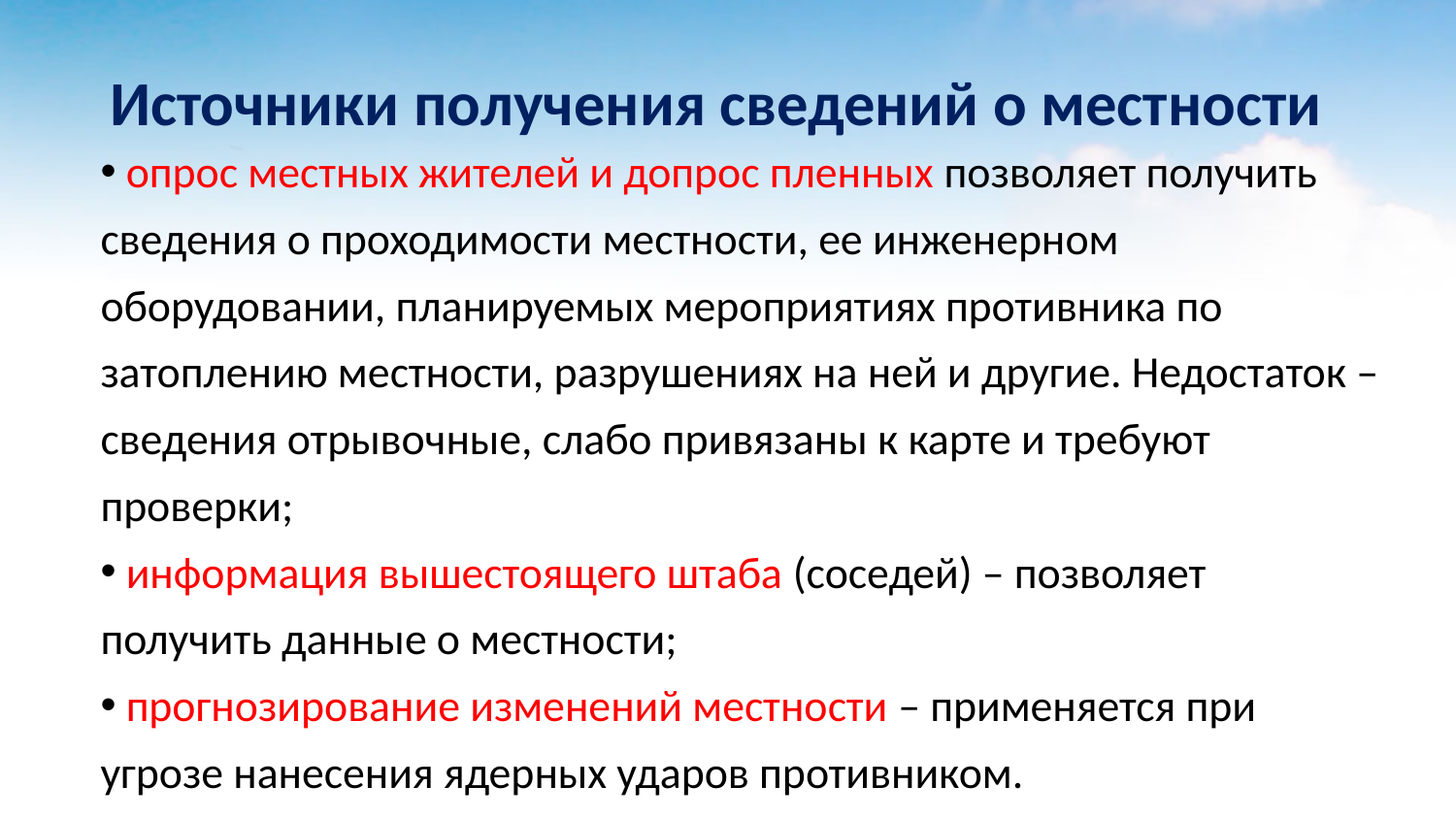

# Источники получения сведений о местности
 опрос местных жителей и допрос пленных позволяет получить сведения о проходимости местности, ее инженерном оборудовании, планируемых мероприятиях противника по затоплению местности, разрушениях на ней и другие. Недостаток – сведения отрывочные, слабо привязаны к карте и требуют проверки;
 информация вышестоящего штаба (соседей) – позволяет получить данные о местности;
 прогнозирование изменений местности – применяется при угрозе нанесения ядерных ударов противником.